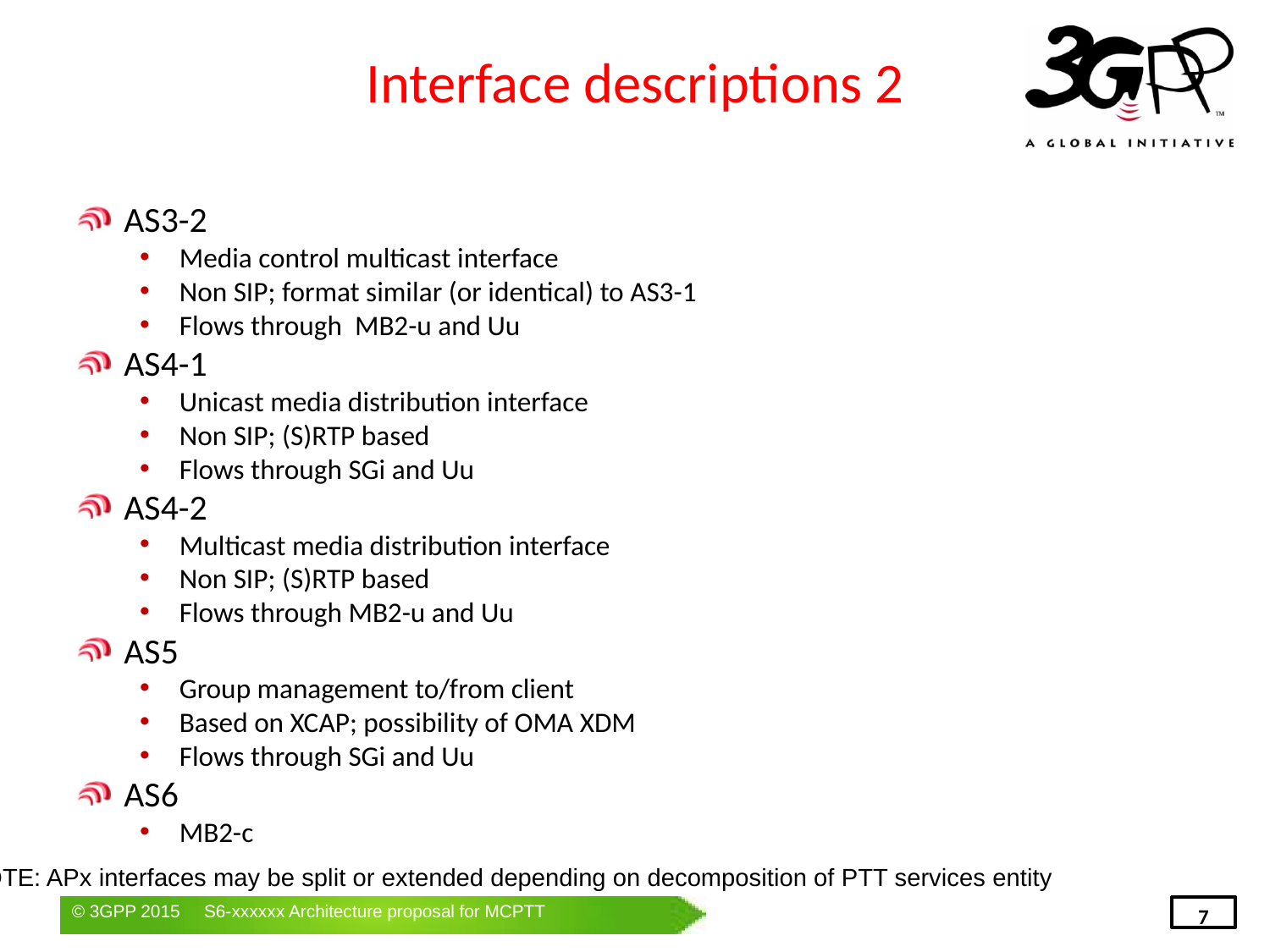

# Interface descriptions 2
AS3-2
Media control multicast interface
Non SIP; format similar (or identical) to AS3-1
Flows through  MB2-u and Uu
AS4-1
Unicast media distribution interface
Non SIP; (S)RTP based
Flows through SGi and Uu
AS4-2
Multicast media distribution interface
Non SIP; (S)RTP based
Flows through MB2-u and Uu
AS5
Group management to/from client
Based on XCAP; possibility of OMA XDM
Flows through SGi and Uu
AS6
MB2-c
NOTE: APx interfaces may be split or extended depending on decomposition of PTT services entity